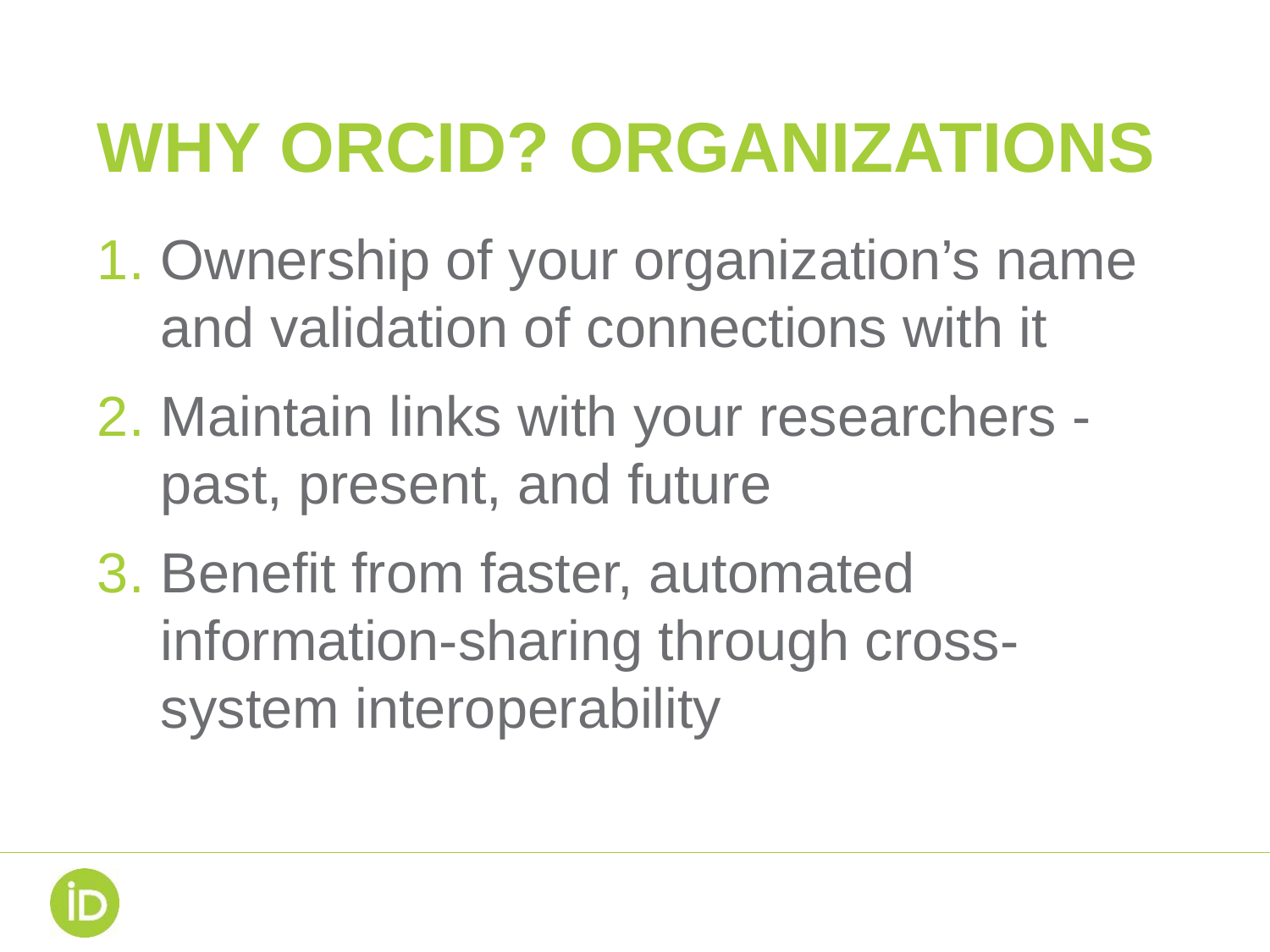

# Why orcid? organizations
Ownership of your organization’s name and validation of connections with it
Maintain links with your researchers - past, present, and future
Benefit from faster, automated information-sharing through cross-system interoperability